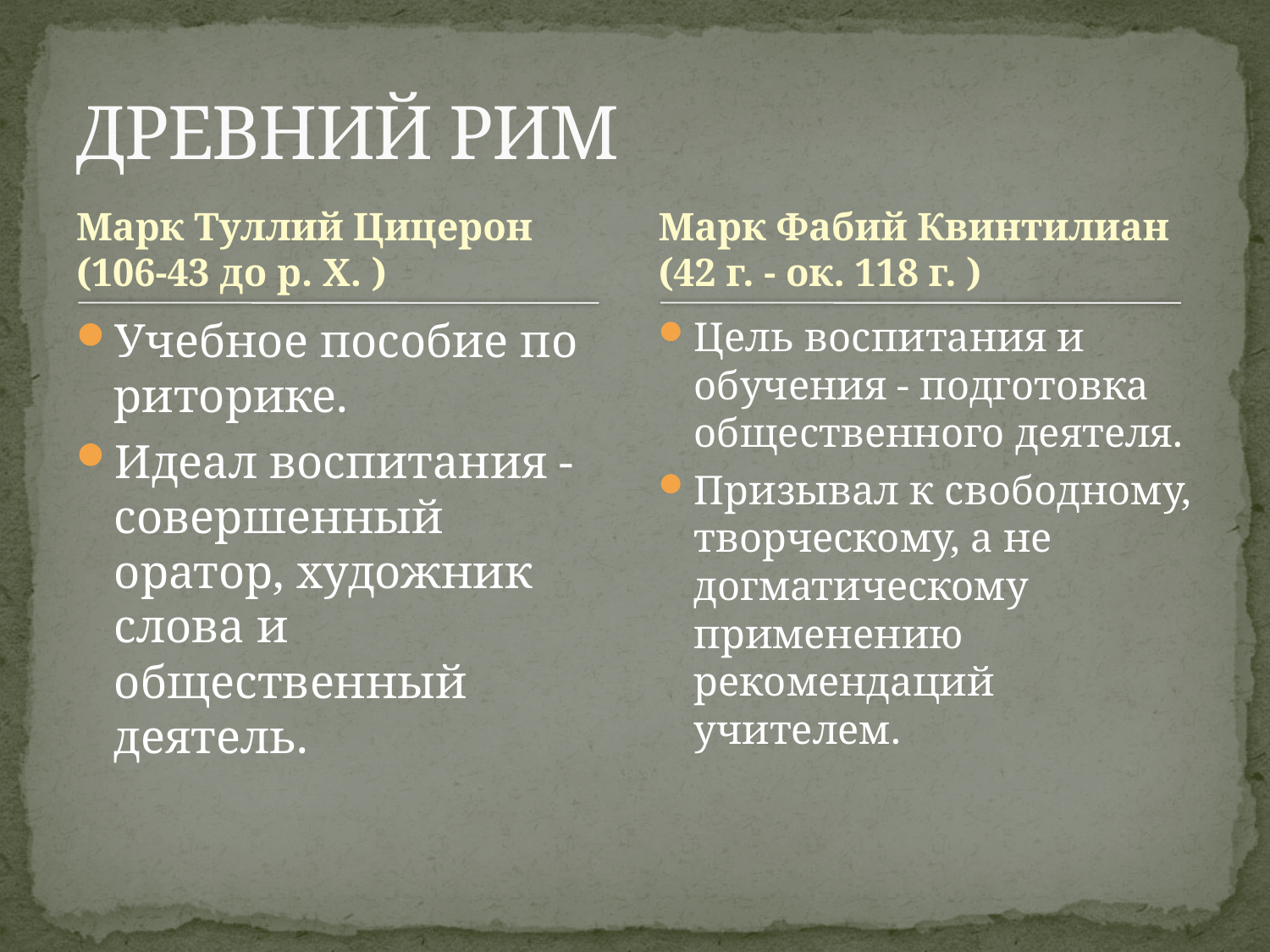

# ДРЕВНИЙ РИМ
Марк Туллий Цицерон
(106-43 до р. Х. )
Марк Фабий Квинтилиан (42 г. - ок. 118 г. )
Учебное пособие по риторике.
Идеал воспитания - совершенный оратор, художник слова и общественный деятель.
Цель воспитания и обучения - подготовка общественного деятеля.
Призывал к свободному, творческому, а не догматическому применению рекомендаций учителем.